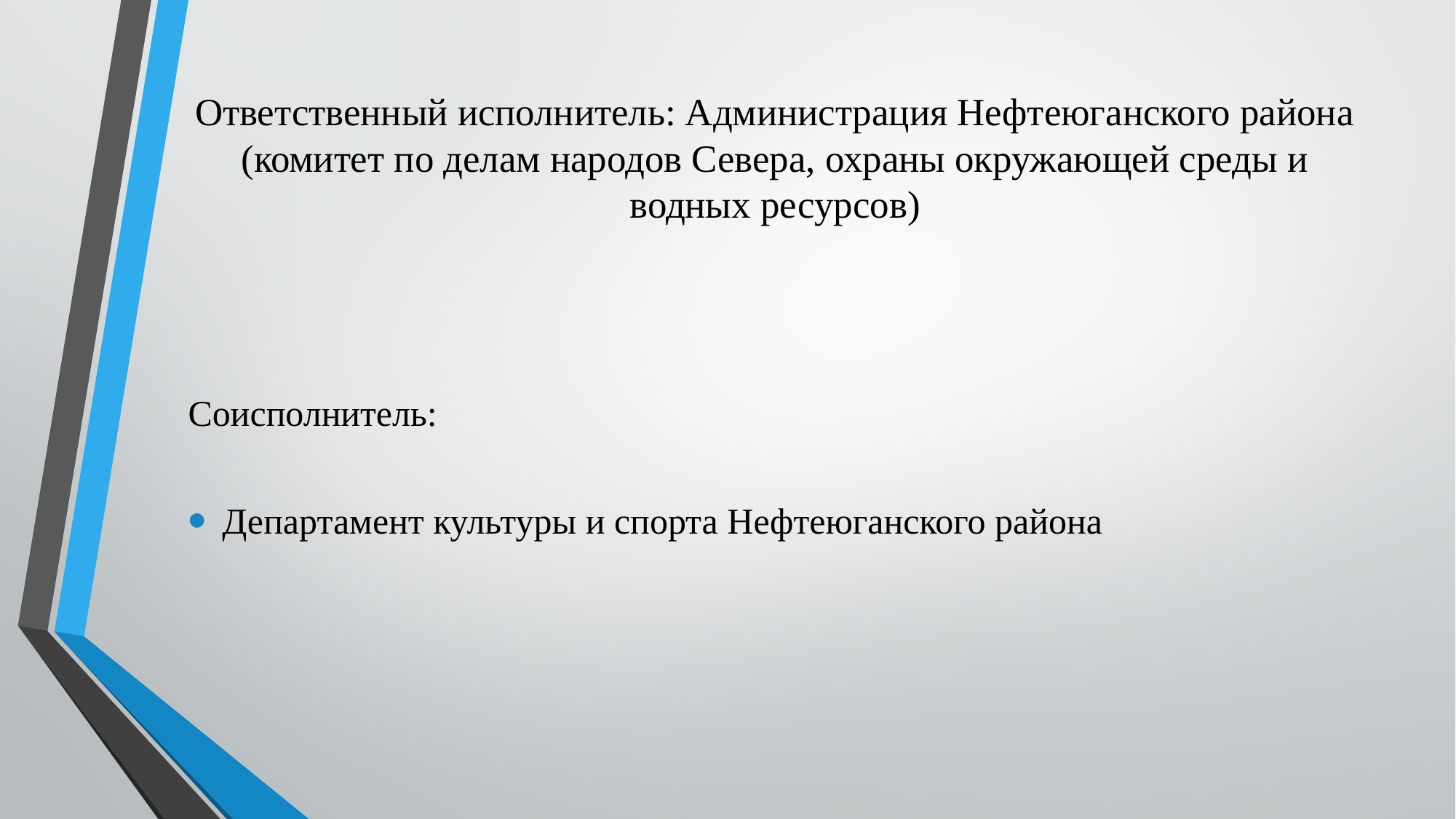

# Ответственный исполнитель: Администрация Нефтеюганского района (комитет по делам народов Севера, охраны окружающей среды и водных ресурсов)
Соисполнитель:
Департамент культуры и спорта Нефтеюганского района